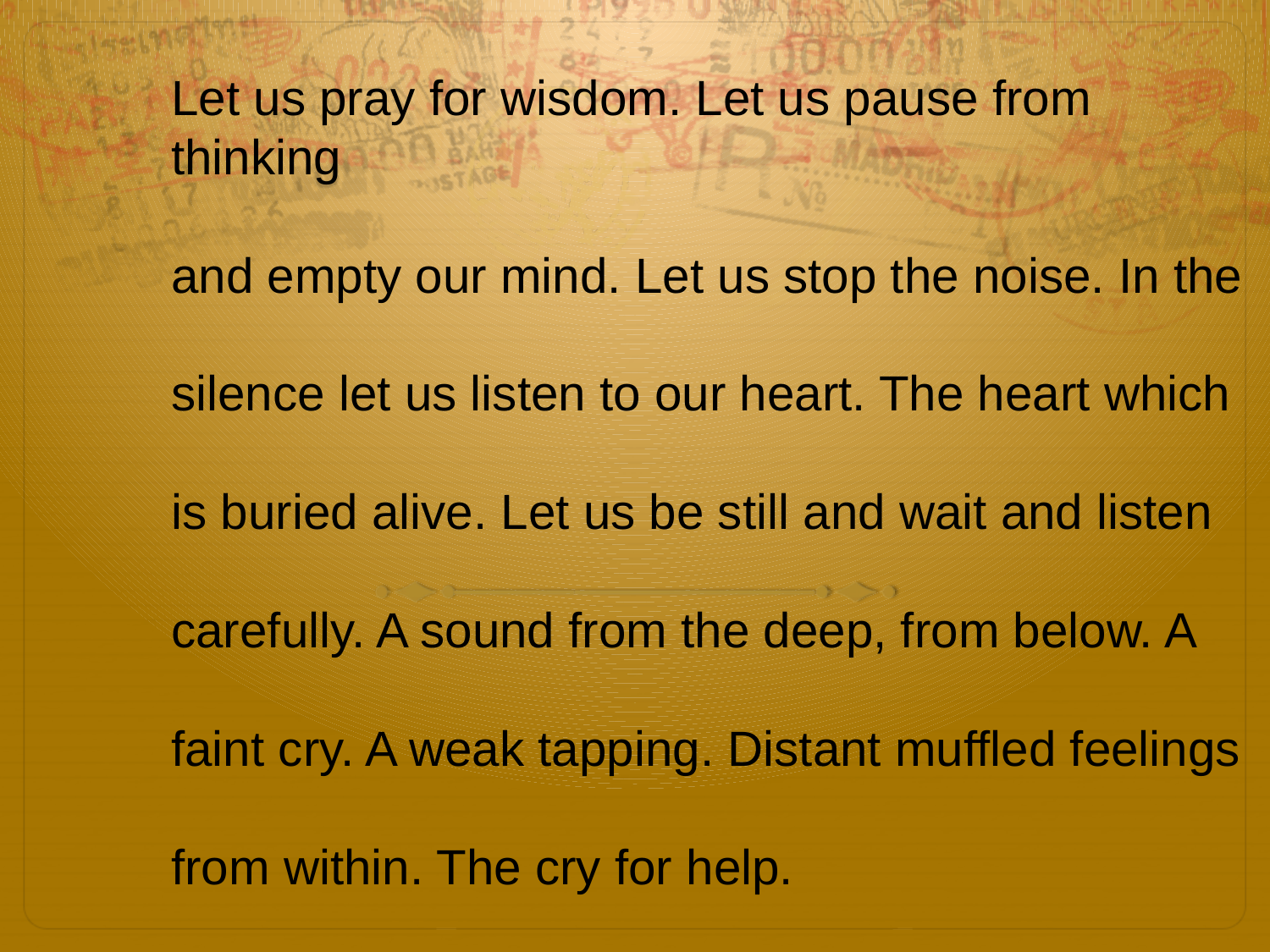

Let us pray for wisdom. Let us pause from thinking

and empty our mind. Let us stop the noise. In the

silence let us listen to our heart. The heart which

is buried alive. Let us be still and wait and listen

carefully. A sound from the deep, from below. A

faint cry. A weak tapping. Distant muffled feelings

from within. The cry for help.

#